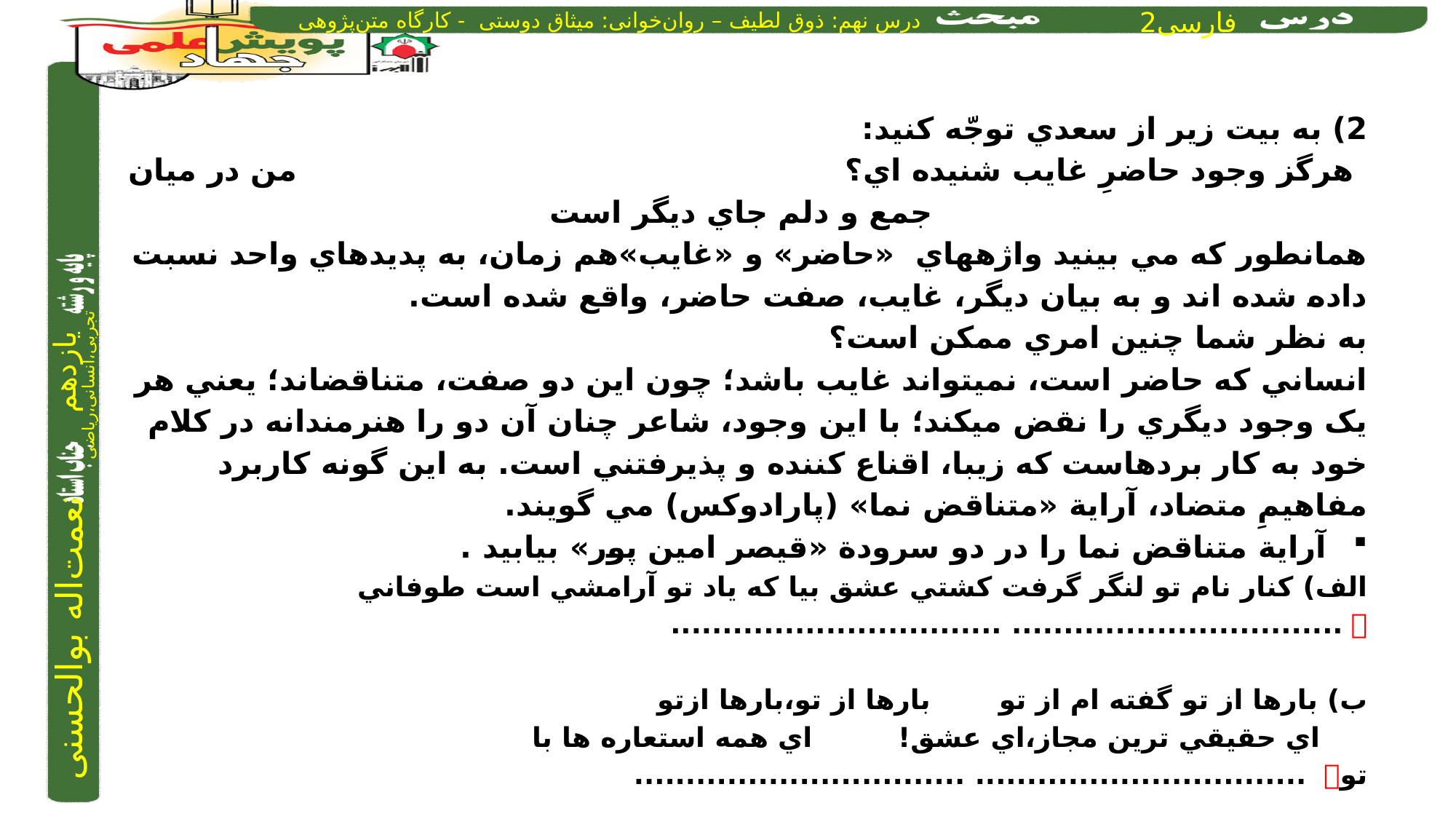

2) به بیت زير از سعدي توجّه كنید:
هرگز وجود حاضرِ غايب شنیده اي؟	                                                    من در میان جمع و دلم جاي ديگر است
همانطور كه مي بینید واژه­هاي  «حاضر» و «غایب»هم زمان، به پديده­اي واحد نسبت داده شده اند و به بیان ديگر، غايب، صفت حاضر، واقع شده است.
به نظر شما چنین امري ممكن است؟
انساني كه حاضر است، نمي­تواند غايب باشد؛ چون اين دو صفت، متناقض­اند؛ يعني هر يک وجود ديگري را نقض مي­كند؛ با اين وجود، شاعر چنان آن دو را هنرمندانه در كلام خود به كار برد­ه­است كه زیبا، اقناع كننده و پذيرفتني است. به اين گونه كاربرد مفاهیمِ متضاد، آراية «متناقض نما» (پارادوكس) مي گویند.
آراية متناقض نما را در دو سرودة «قیصر امین پور» بیابید .
الف) كنار نام تو لنگر گرفت كشتي عشق	 بیا كه ياد تو آرامشي است طوفاني ← ................................ ................................

ب) بارها از تو گفته ام از تو  	  	بارها از تو،بارها ازتو
     اي حقیقي ترين مجاز،اي عشق!		 اي همه استعاره ها با تو←  ................................ ................................